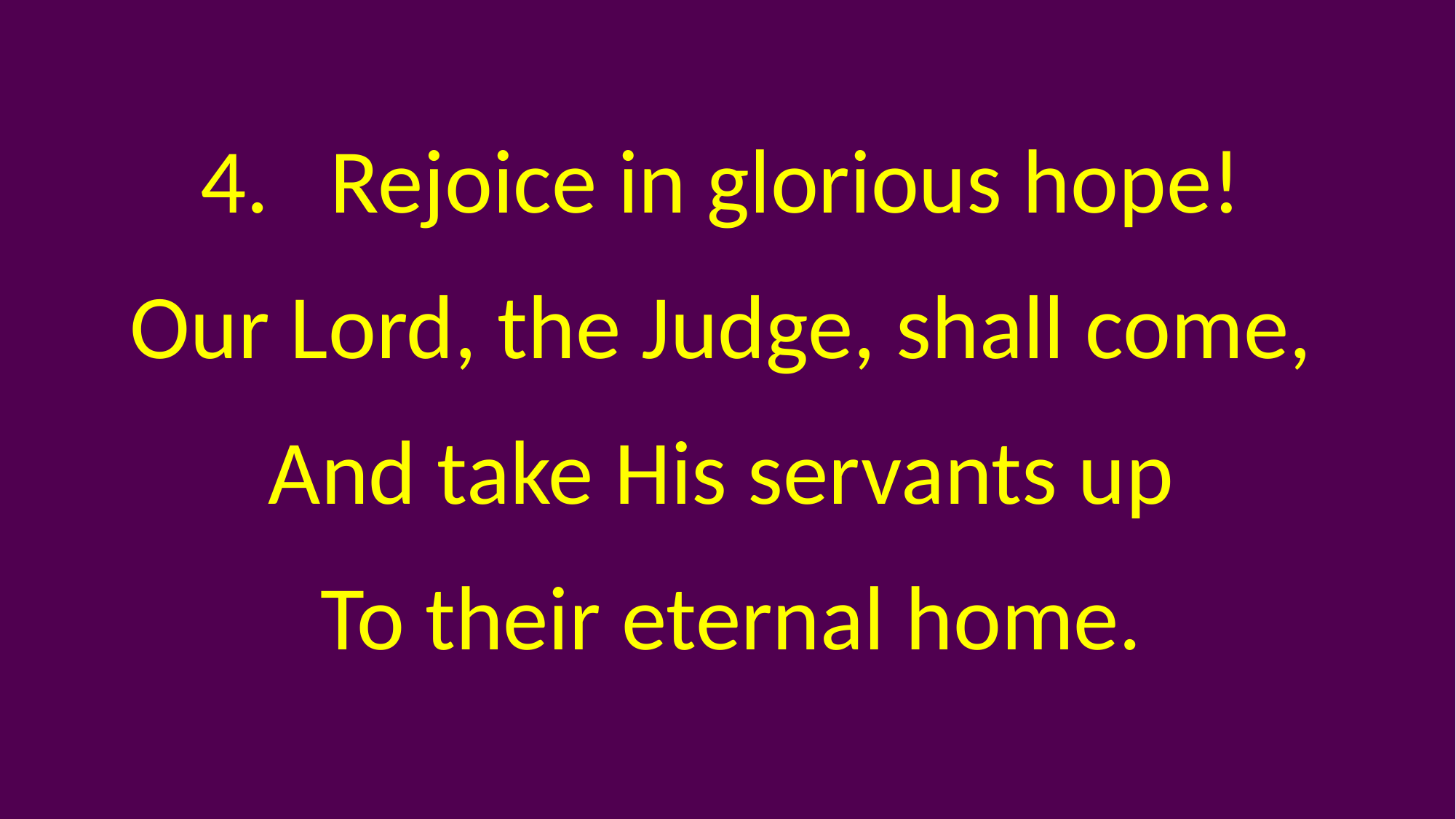

4.	 Rejoice in glorious hope!
Our Lord, the Judge, shall come,
And take His servants up
To their eternal home.